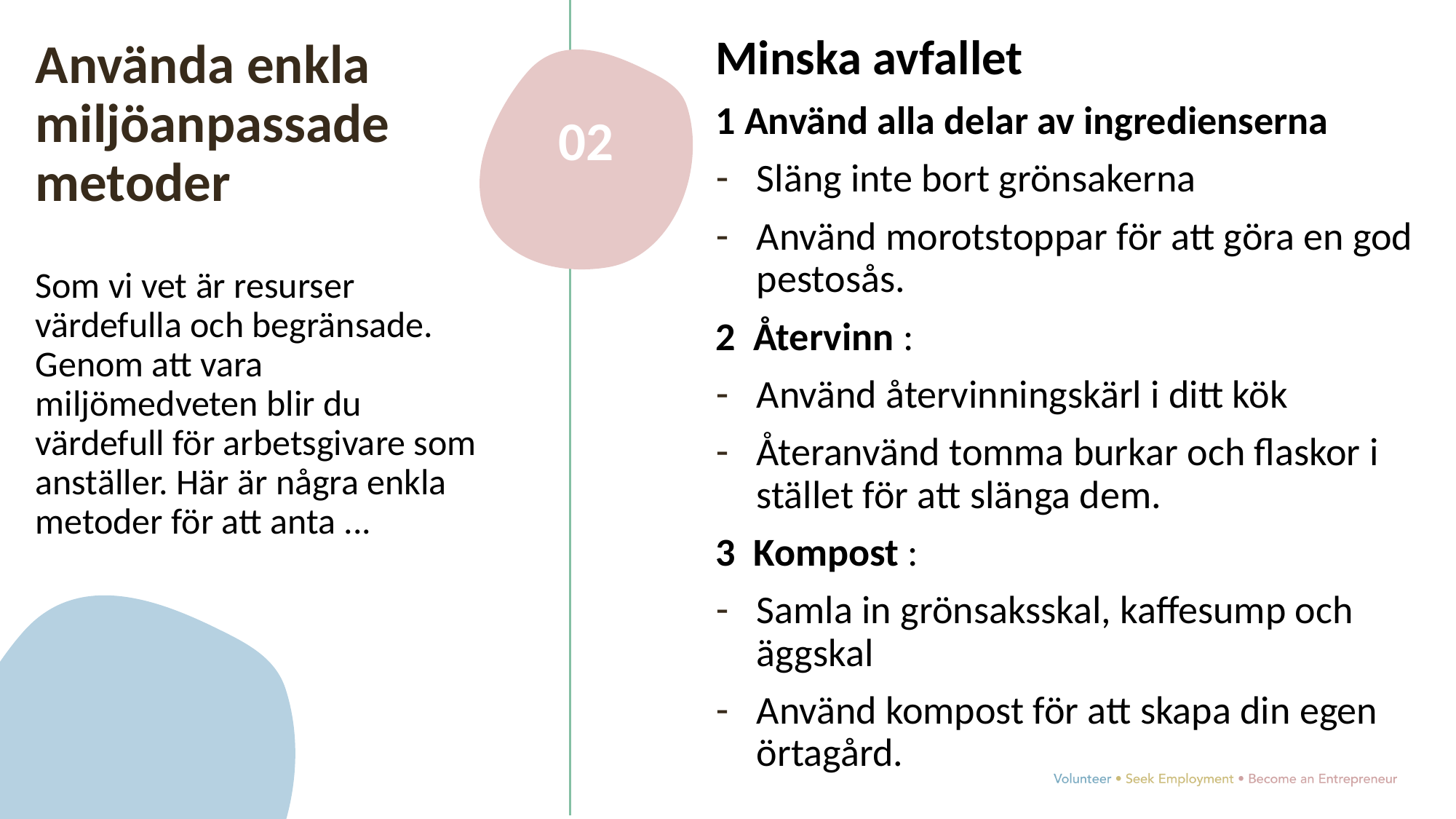

Minska avfallet
1 Använd alla delar av ingredienserna
Släng inte bort grönsakerna
Använd morotstoppar för att göra en god pestosås.
2  Återvinn :
Använd återvinningskärl i ditt kök
Återanvänd tomma burkar och flaskor i stället för att slänga dem.
3  Kompost :
Samla in grönsaksskal, kaffesump och äggskal
Använd kompost för att skapa din egen örtagård.
Använda enkla miljöanpassade metoder

Som vi vet är resurser värdefulla och begränsade. Genom att vara miljömedveten blir du värdefull för arbetsgivare som anställer. Här är några enkla metoder för att anta ...

02